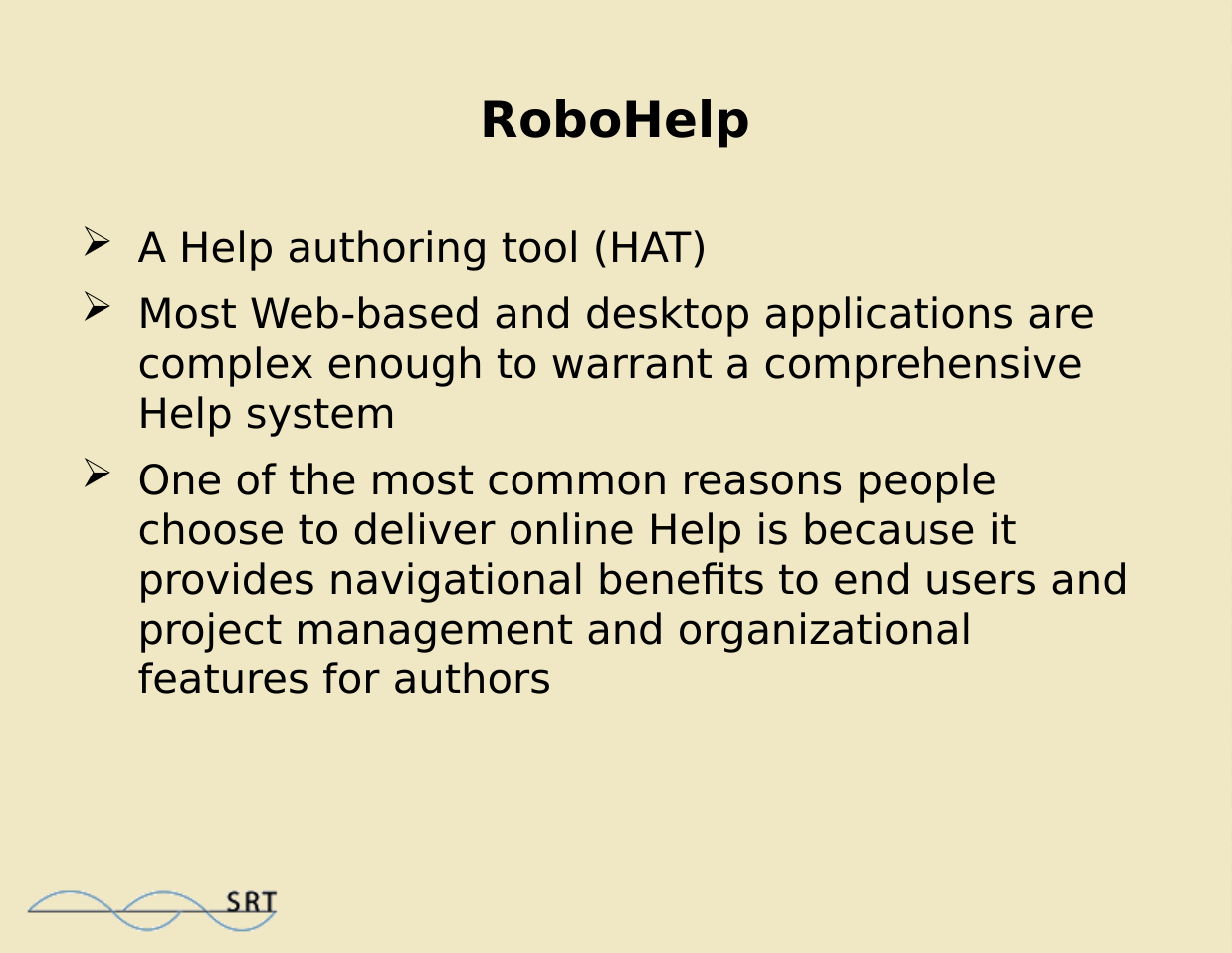

# RoboHelp
A Help authoring tool (HAT)
Most Web-based and desktop applications are complex enough to warrant a comprehensive Help system
One of the most common reasons people choose to deliver online Help is because it provides navigational benefits to end users and project management and organizational features for authors